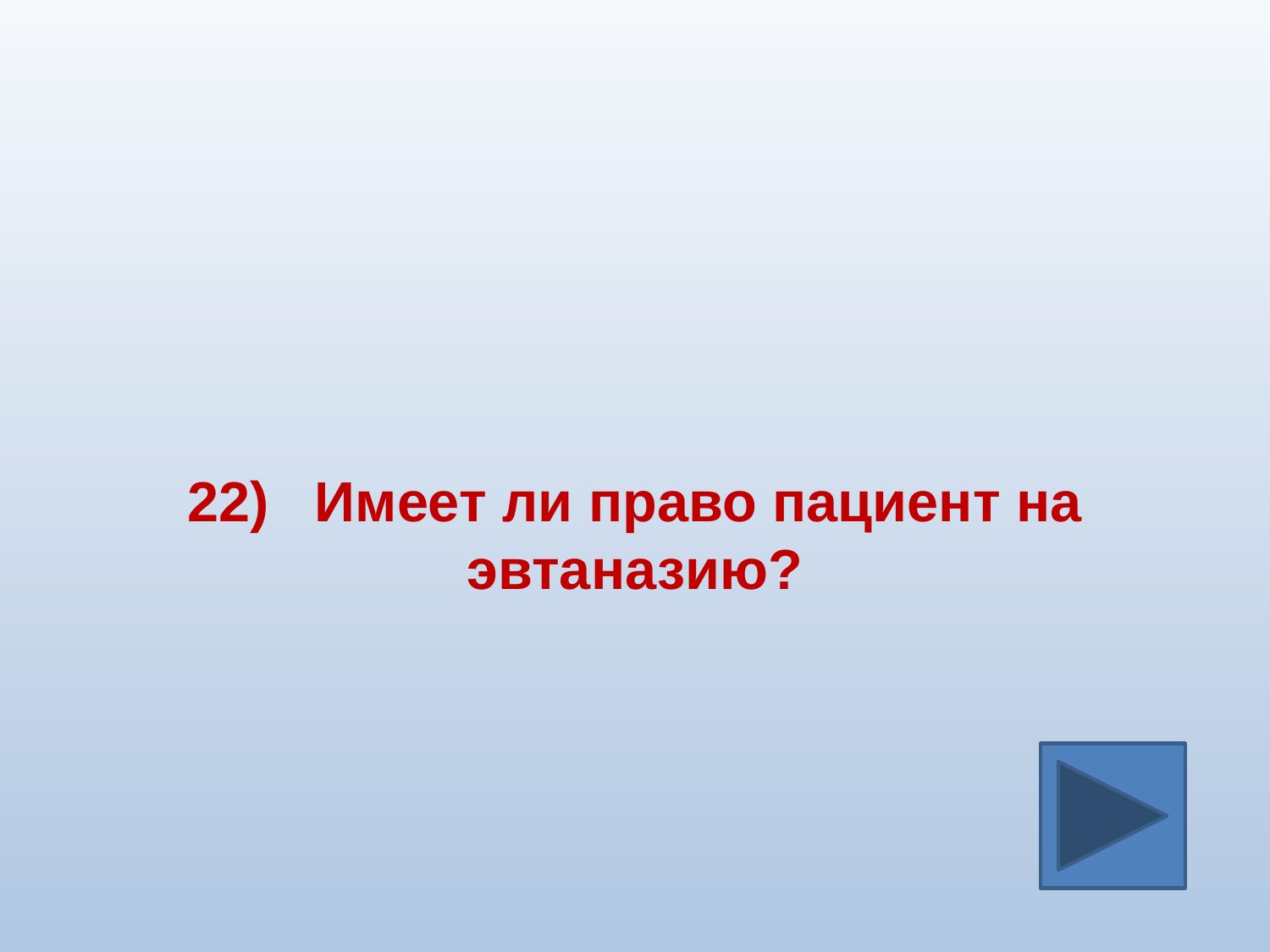

#

22)	Имеет ли право пациент на эвтаназию?